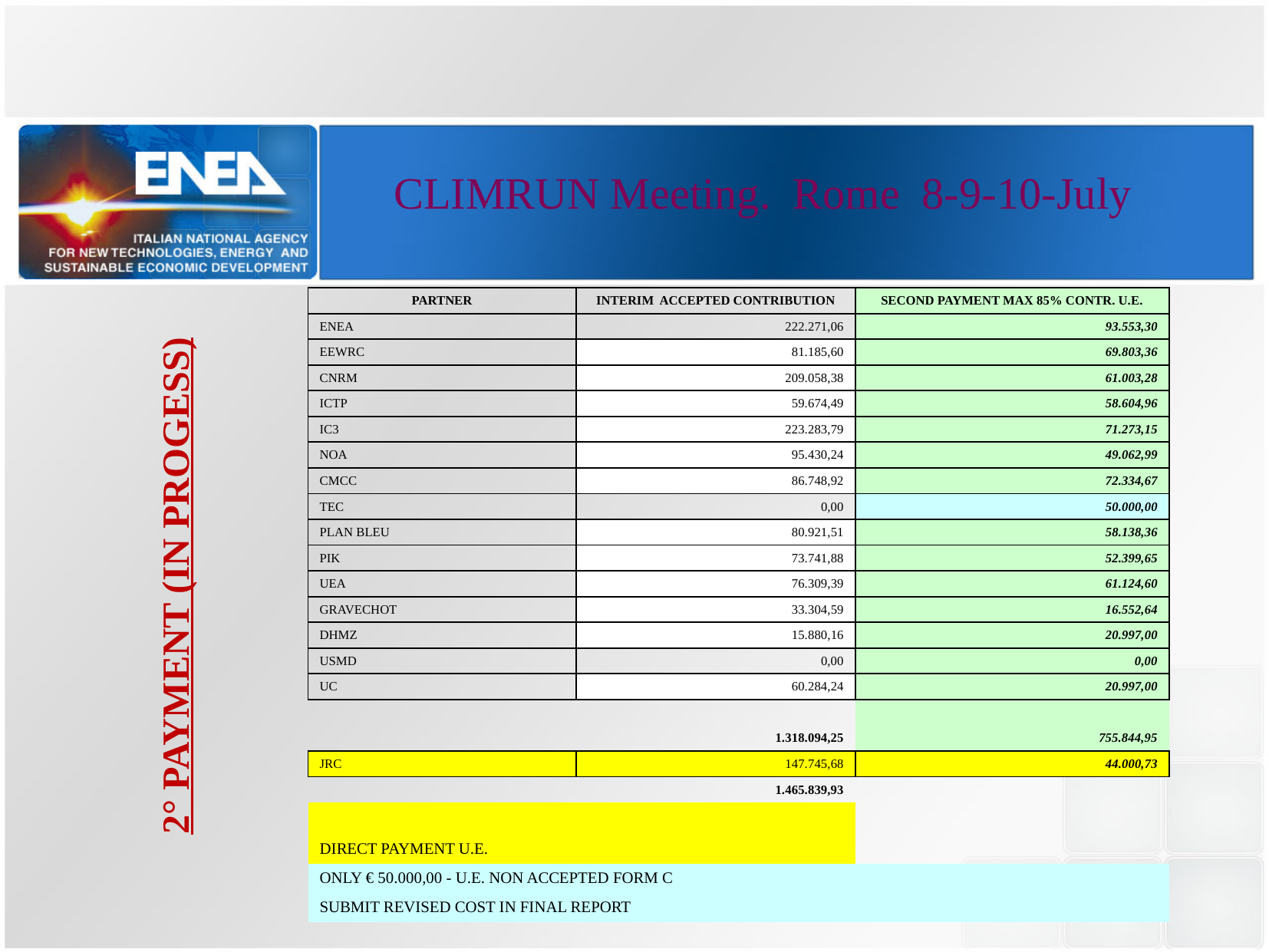

CLIMRUN Meeting.  Rome  8-9-10-July
| PARTNER | INTERIM ACCEPTED CONTRIBUTION | SECOND PAYMENT MAX 85% CONTR. U.E. |
| --- | --- | --- |
| ENEA | 222.271,06 | 93.553,30 |
| EEWRC | 81.185,60 | 69.803,36 |
| CNRM | 209.058,38 | 61.003,28 |
| ICTP | 59.674,49 | 58.604,96 |
| IC3 | 223.283,79 | 71.273,15 |
| NOA | 95.430,24 | 49.062,99 |
| CMCC | 86.748,92 | 72.334,67 |
| TEC | 0,00 | 50.000,00 |
| PLAN BLEU | 80.921,51 | 58.138,36 |
| PIK | 73.741,88 | 52.399,65 |
| UEA | 76.309,39 | 61.124,60 |
| GRAVECHOT | 33.304,59 | 16.552,64 |
| DHMZ | 15.880,16 | 20.997,00 |
| USMD | 0,00 | 0,00 |
| UC | 60.284,24 | 20.997,00 |
|  |  |  |
|  | 1.318.094,25 | 755.844,95 |
| JRC | 147.745,68 | 44.000,73 |
|  | 1.465.839,93 |  |
| DIRECT PAYMENT U.E. |  |  |
| ONLY € 50.000,00 - U.E. NON ACCEPTED FORM C |  |  |
| SUBMIT REVISED COST IN FINAL REPORT |  |  |
2° PAYMENT (IN PROGESS)